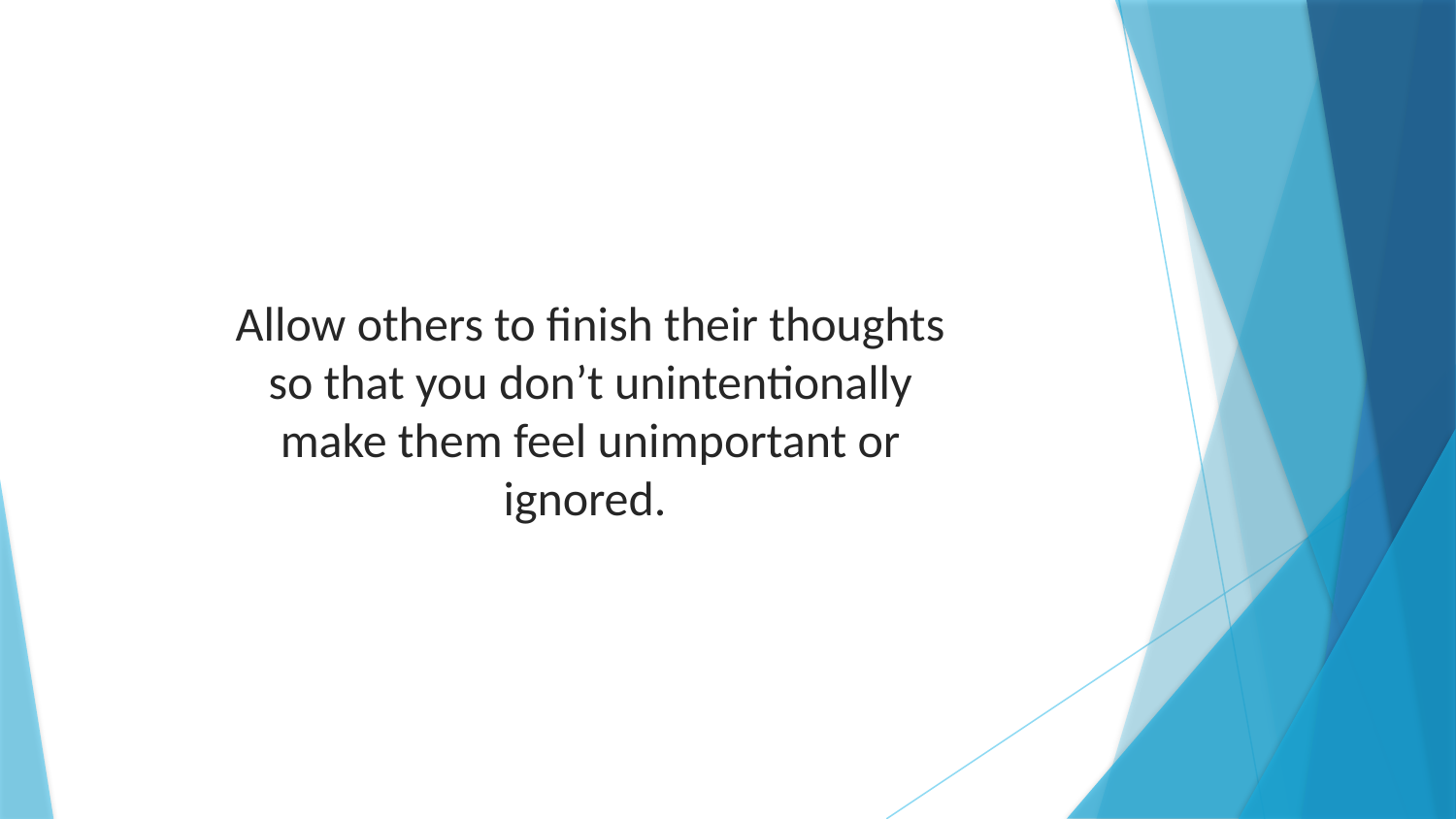

Allow others to finish their thoughts so that you don’t unintentionally make them feel unimportant or ignored.